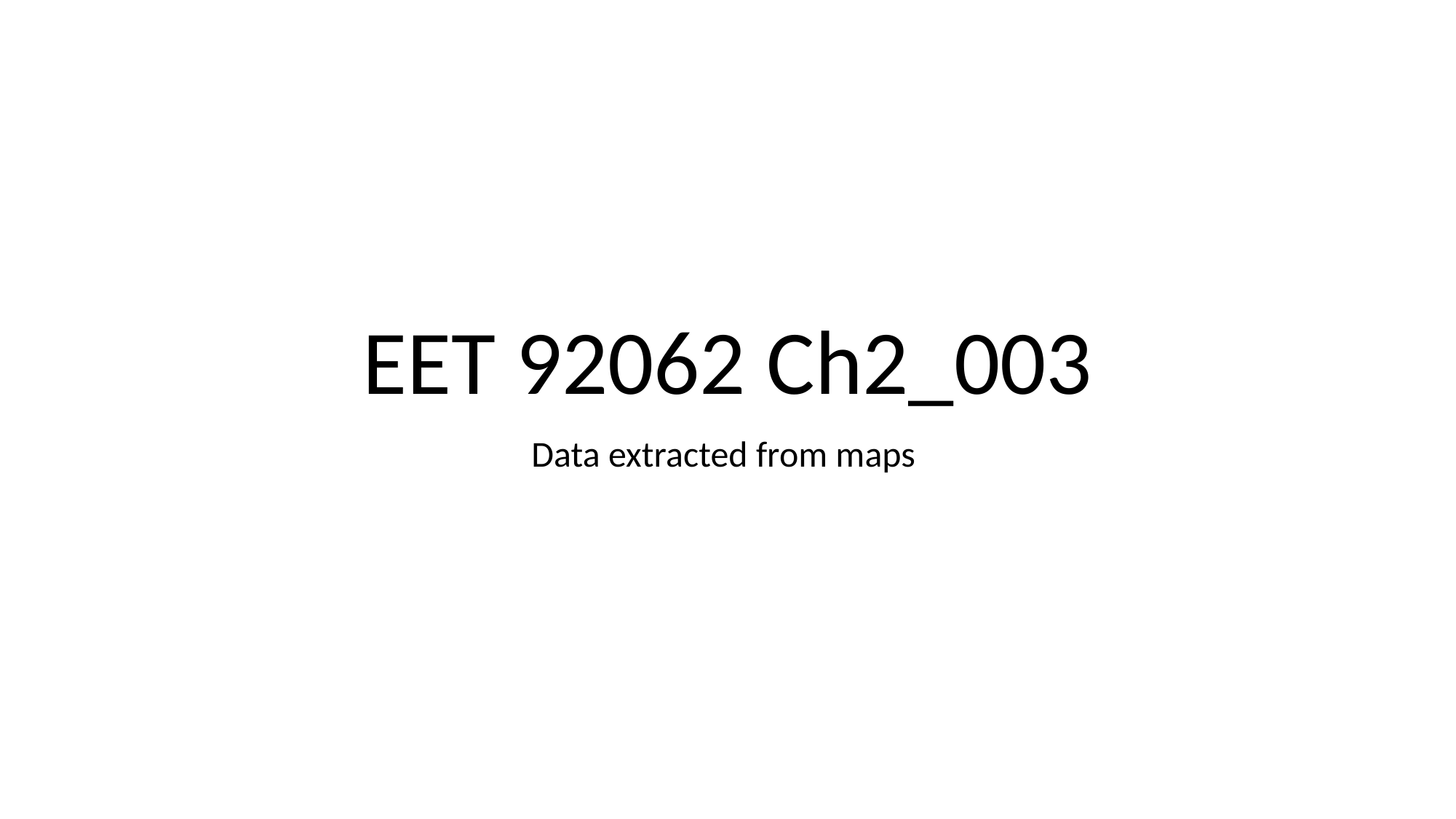

# EET 92062 Ch2_003
Data extracted from maps